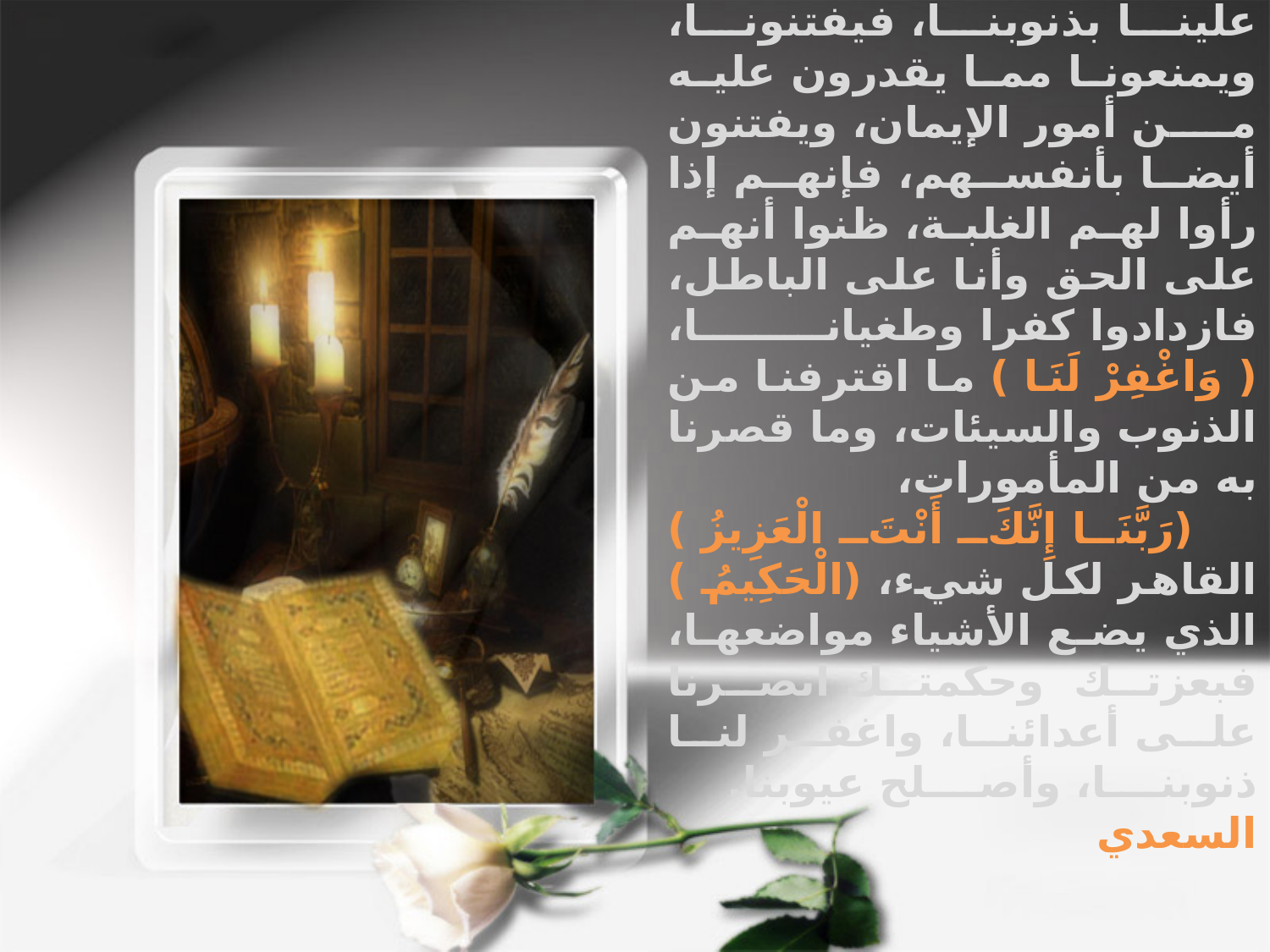

(رَبَّنَا لَا تَجْعَلْنَا فِتْنَةً لِلَّذِينَ كَفَرُوا ) أي: لا تسلطهم علينا بذنوبنا، فيفتنونا، ويمنعونا مما يقدرون عليه من أمور الإيمان، ويفتنون أيضا بأنفسهم، فإنهم إذا رأوا لهم الغلبة، ظنوا أنهم على الحق وأنا على الباطل، فازدادوا كفرا وطغيانا، ( وَاغْفِرْ لَنَا ) ما اقترفنا من الذنوب والسيئات، وما قصرنا به من المأمورات،
(رَبَّنَا إِنَّكَ أَنْتَ الْعَزِيزُ ) القاهر لكل شيء، (الْحَكِيمُ ) الذي يضع الأشياء مواضعها، فبعزتك  وحكمتك انصرنا على أعدائنا، واغفر لنا ذنوبنا، وأصلح عيوبنا.     السعدي